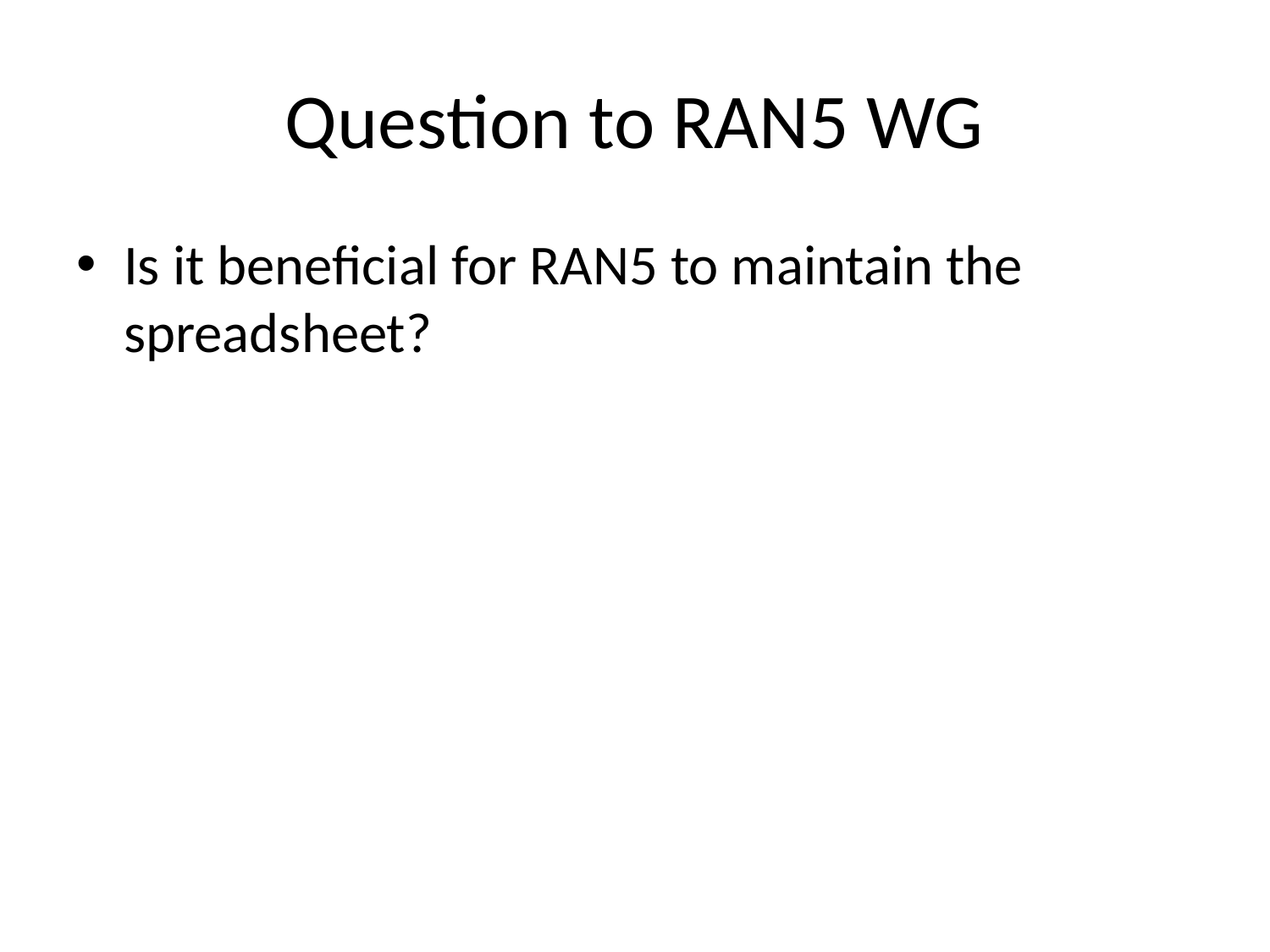

# Question to RAN5 WG
Is it beneficial for RAN5 to maintain the spreadsheet?